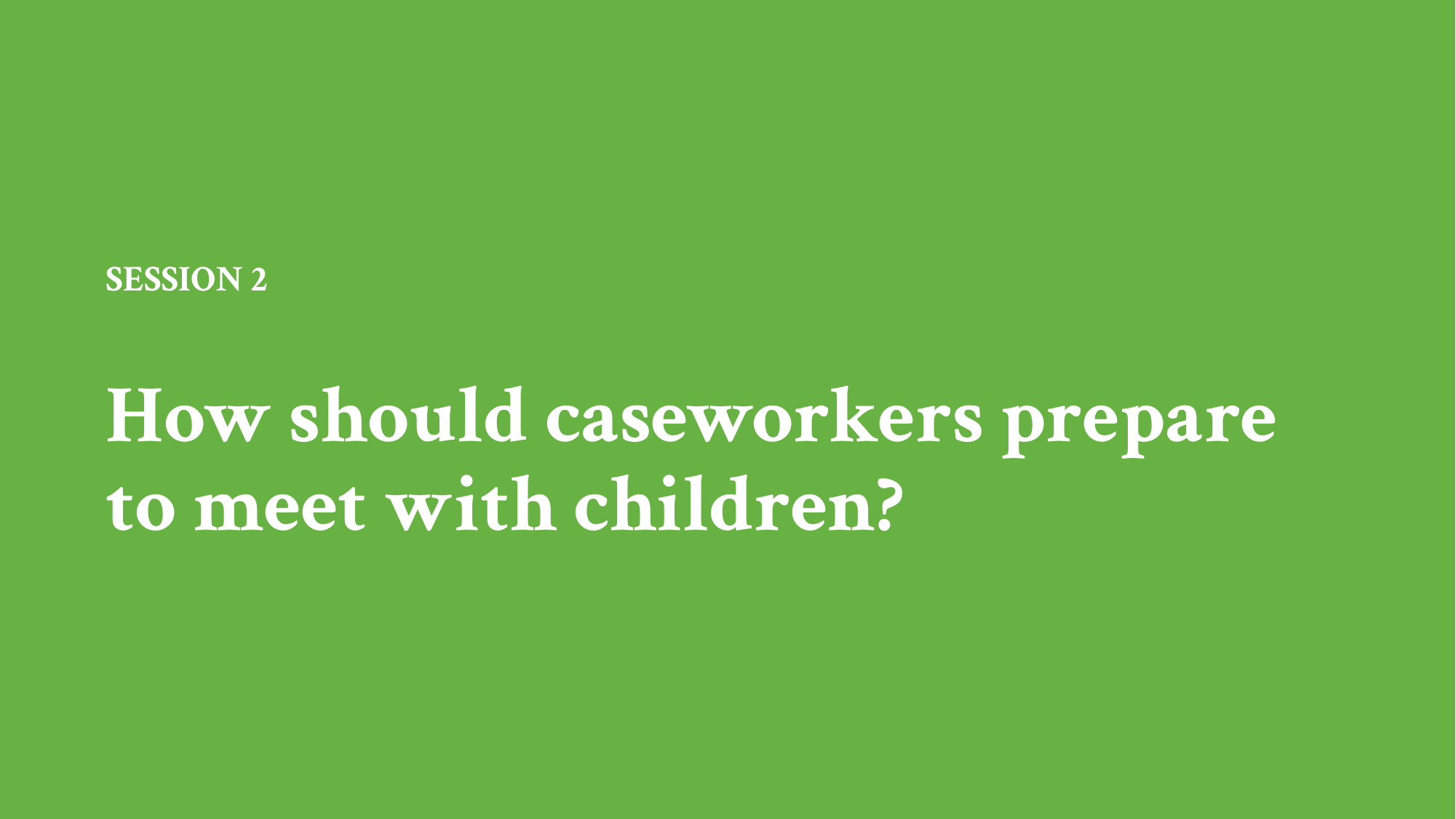

SESSION 2
How should caseworkers prepare to meet with children?